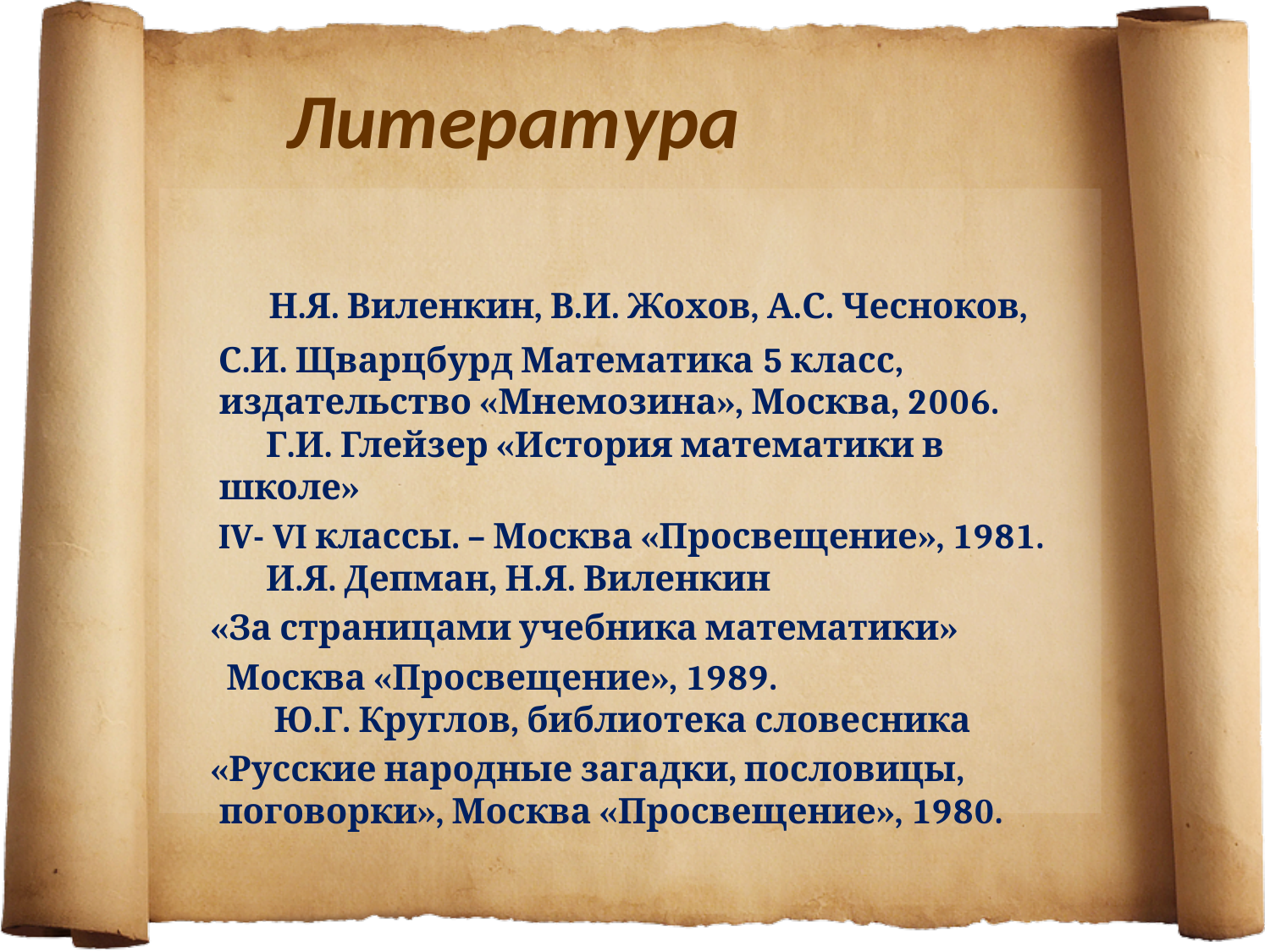

# Литература
    Н.Я. Виленкин, В.И. Жохов, А.С. Чесноков,
      С.И. Щварцбурд Математика 5 класс, издательство «Мнемозина», Москва, 2006.
      Г.И. Глейзер «История математики в школе»
      IV- VI классы. – Москва «Просвещение», 1981. 
      И.Я. Депман, Н.Я. Виленкин
     «За страницами учебника математики»
       Москва «Просвещение», 1989.
       Ю.Г. Круглов, библиотека словесника
     «Русские народные загадки, пословицы, поговорки», Москва «Просвещение», 1980.